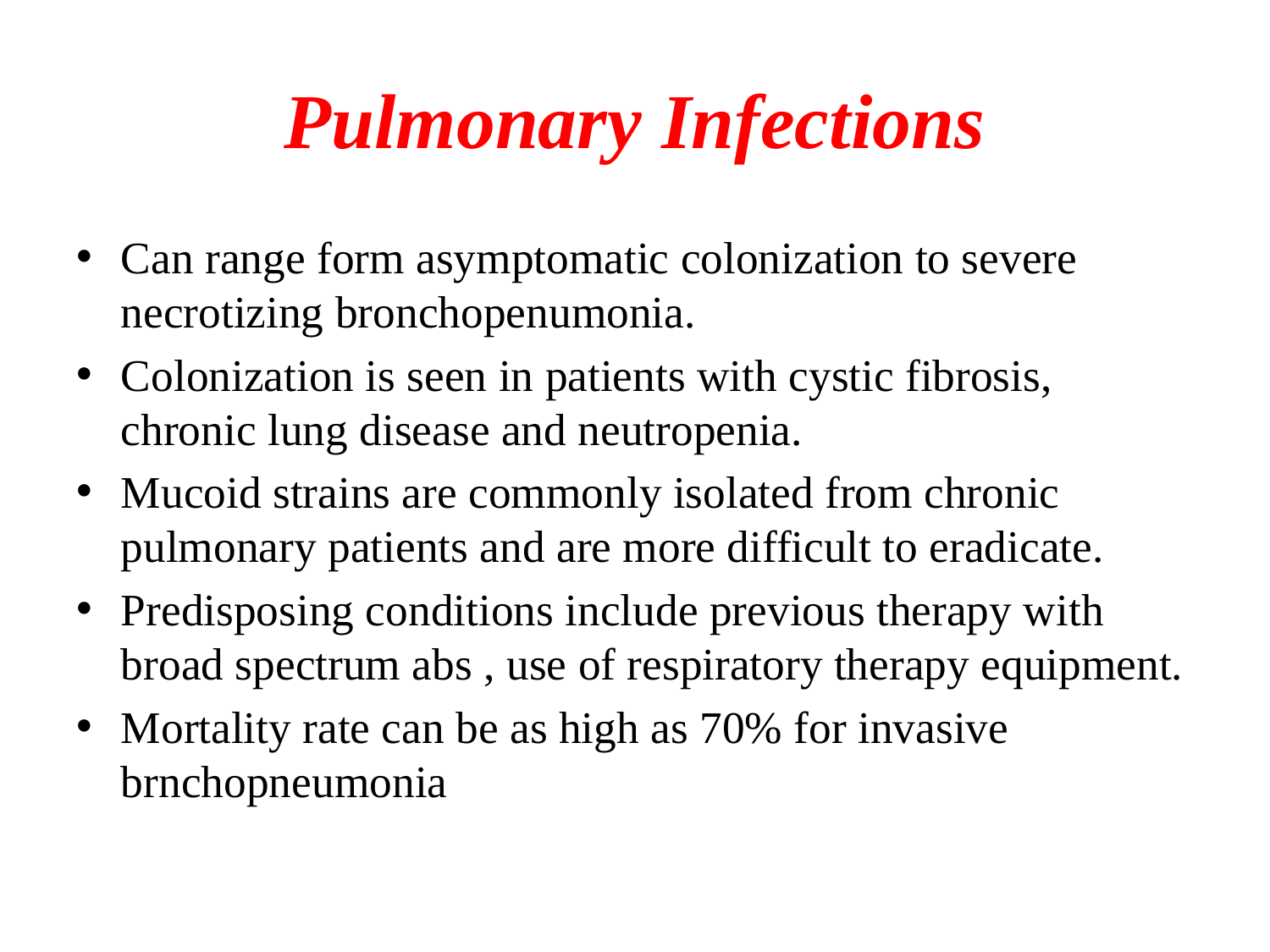

# Pulmonary Infections
Can range form asymptomatic colonization to severe necrotizing bronchopenumonia.
Colonization is seen in patients with cystic fibrosis, chronic lung disease and neutropenia.
Mucoid strains are commonly isolated from chronic pulmonary patients and are more difficult to eradicate.
Predisposing conditions include previous therapy with broad spectrum abs , use of respiratory therapy equipment.
Mortality rate can be as high as 70% for invasive brnchopneumonia